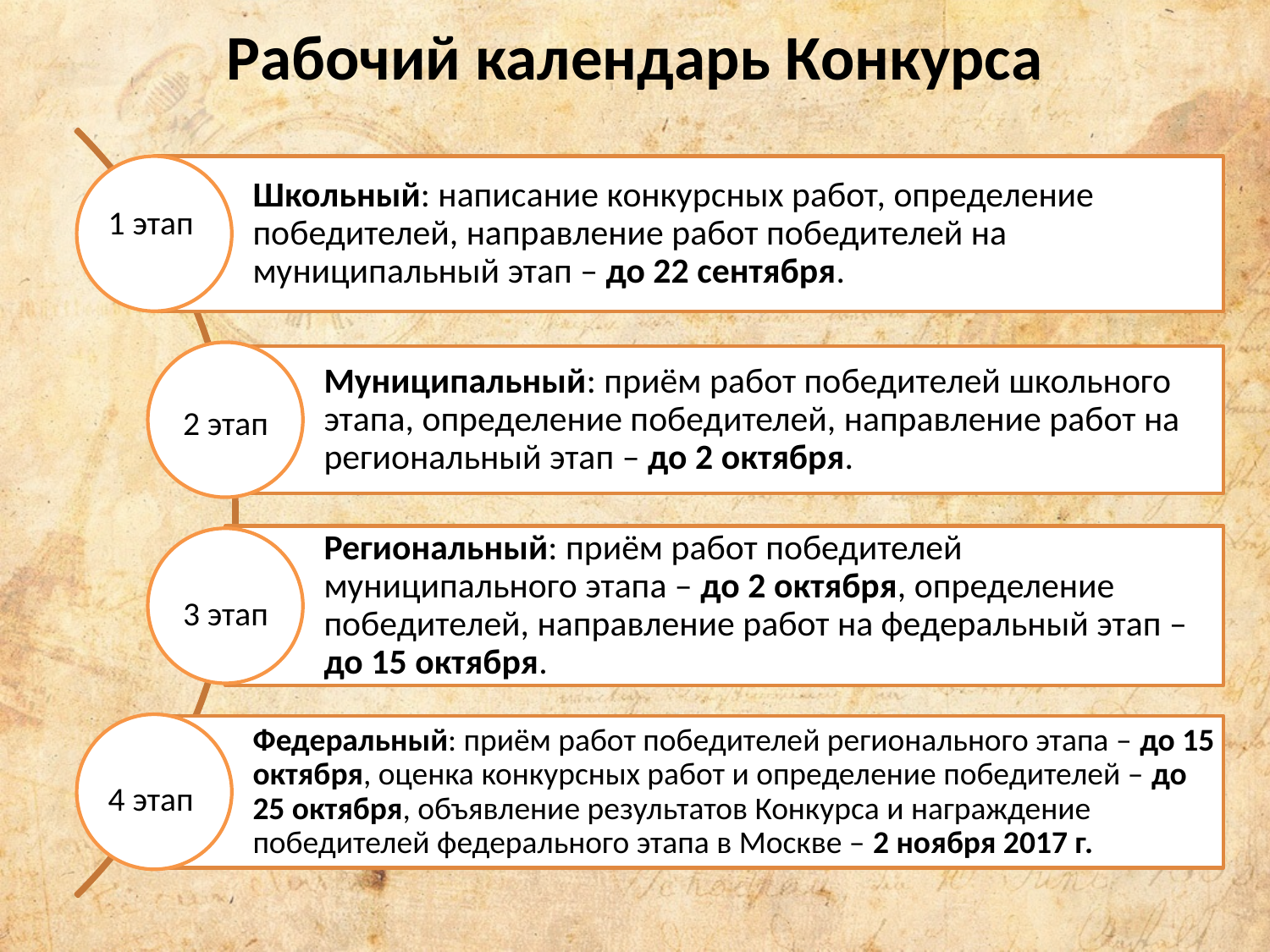

# Рабочий календарь Конкурса
Школьный: написание конкурсных работ, определение победителей, направление работ победителей на муниципальный этап – до 22 сентября.
Муниципальный: приём работ победителей школьного этапа, определение победителей, направление работ на региональный этап – до 2 октября.
Региональный: приём работ победителей муниципального этапа – до 2 октября, определение победителей, направление работ на федеральный этап – до 15 октября.
Федеральный: приём работ победителей регионального этапа – до 15 октября, оценка конкурсных работ и определение победителей – до 25 октября, объявление результатов Конкурса и награждение победителей федерального этапа в Москве – 2 ноября 2017 г.
1 этап
2 этап
3 этап
4 этап